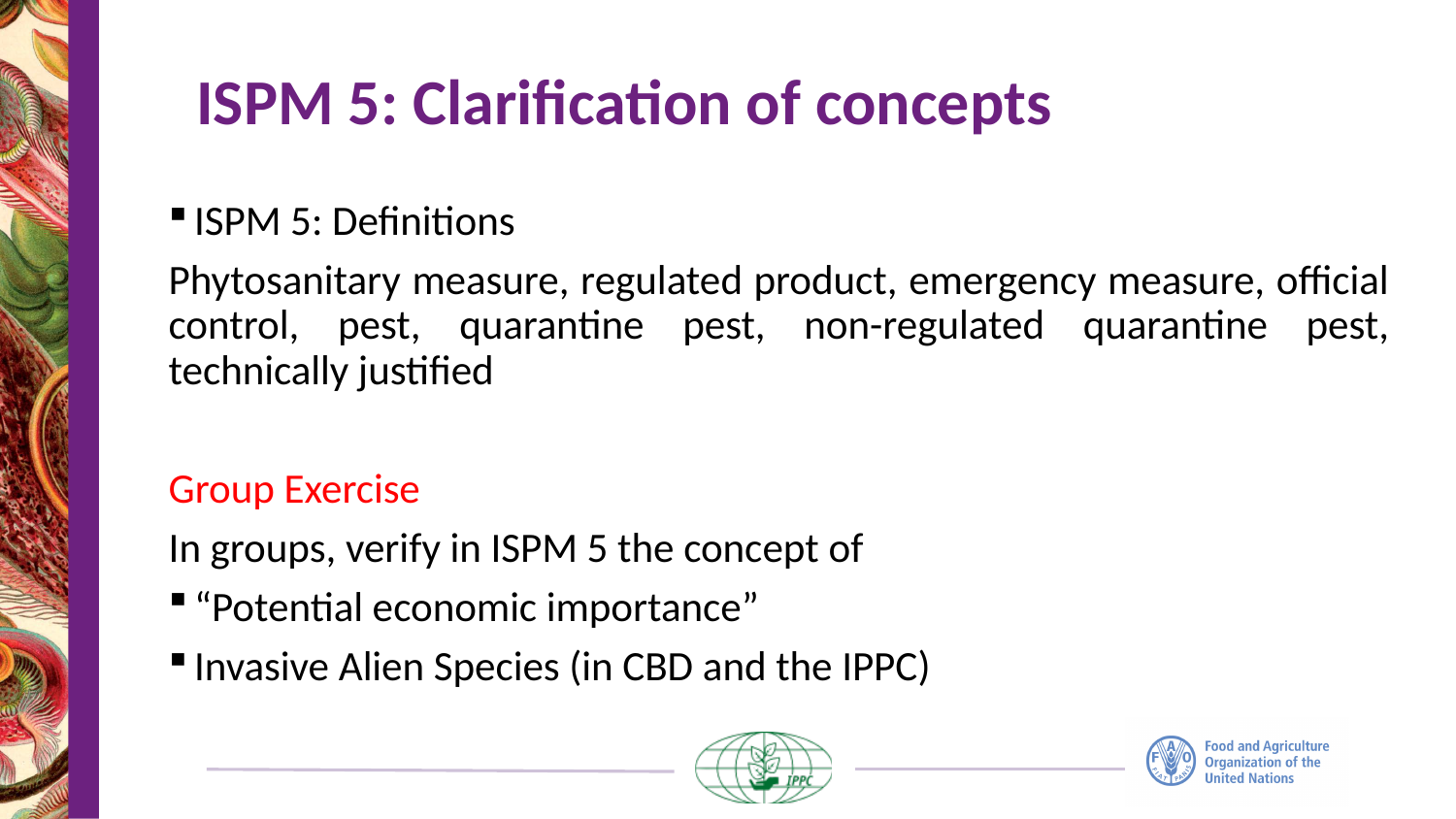

# ISPM 5: Clarification of concepts

ISPM 5: Definitions
Phytosanitary measure, regulated product, emergency measure, official control, pest, quarantine pest, non-regulated quarantine pest, technically justified

Group Exercise
In groups, verify in ISPM 5 the concept of
“Potential economic importance”
Invasive Alien Species (in CBD and the IPPC)